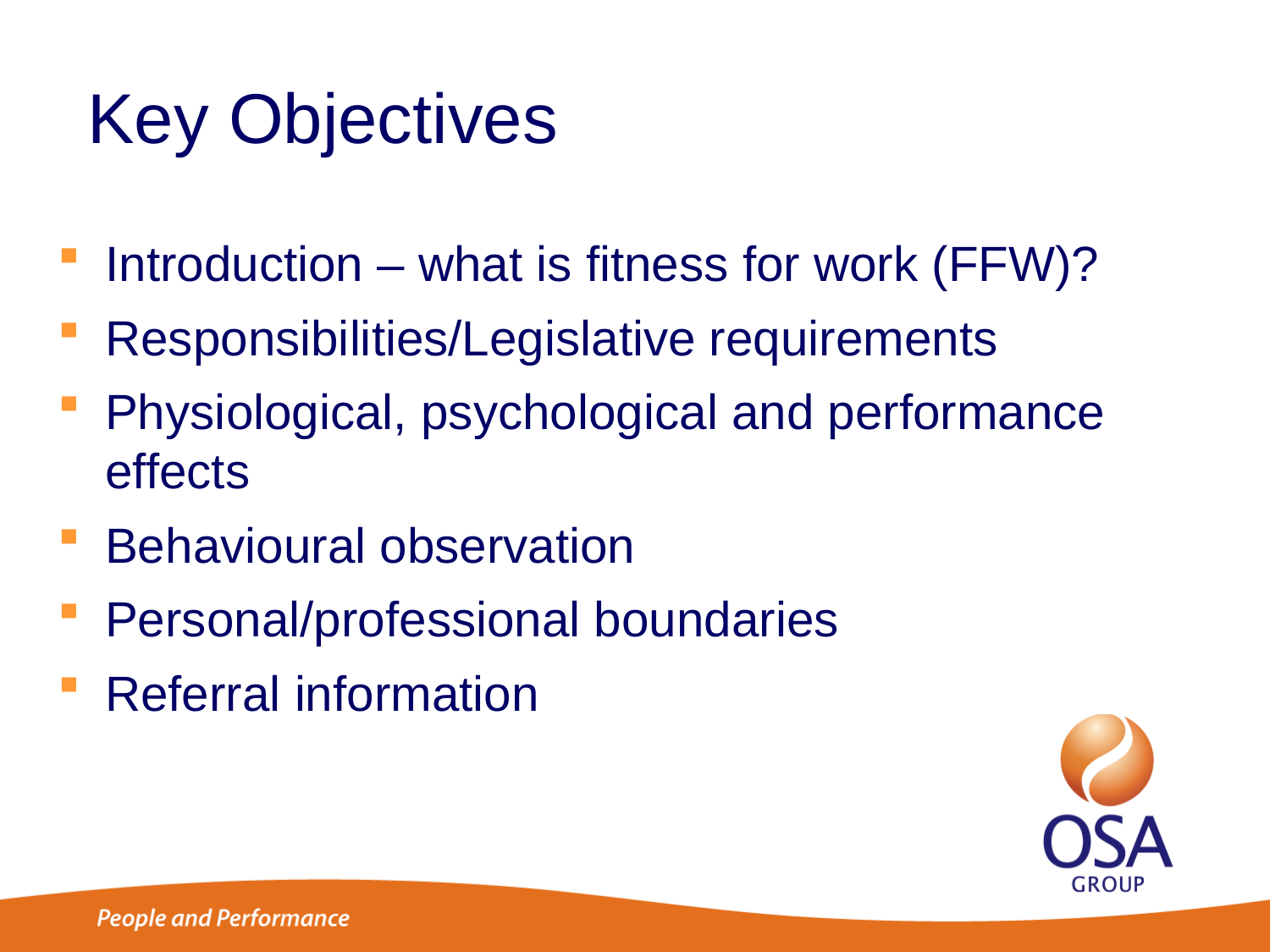

# Key Objectives
Introduction – what is fitness for work (FFW)?
Responsibilities/Legislative requirements
Physiological, psychological and performance effects
Behavioural observation
Personal/professional boundaries
Referral information